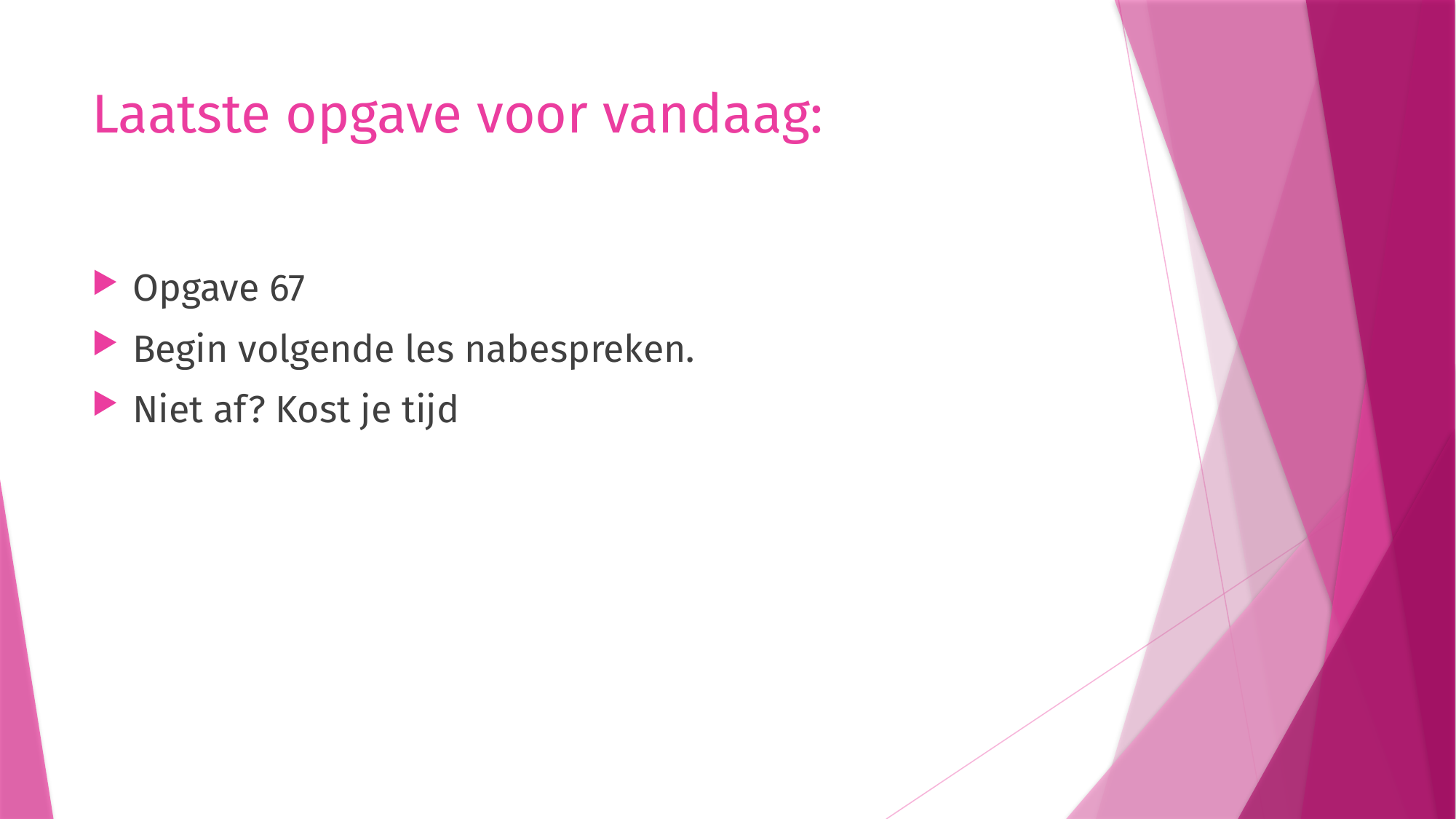

# Laatste opgave voor vandaag:
Opgave 67
Begin volgende les nabespreken.
Niet af? Kost je tijd